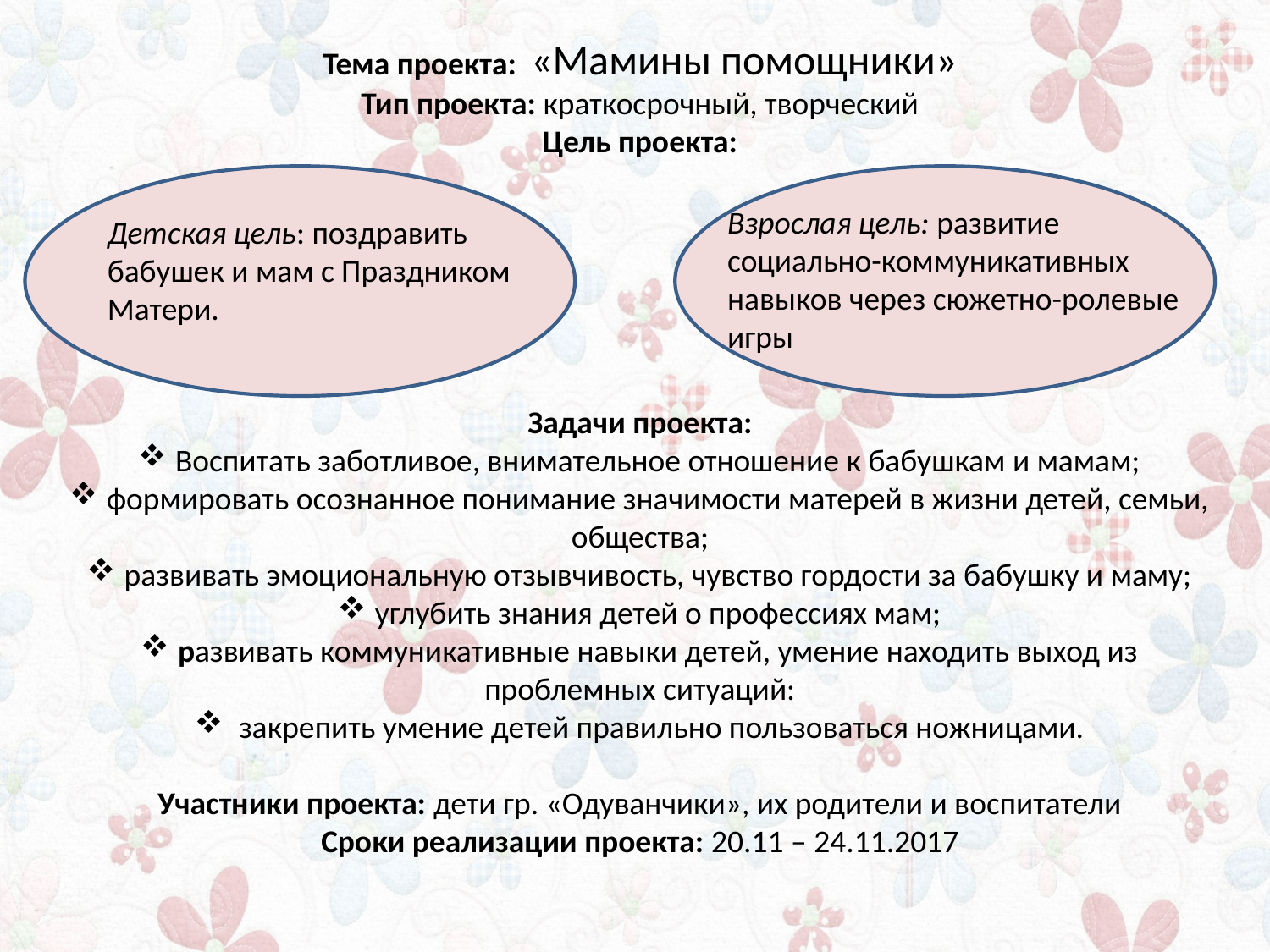

Тема проекта:  «Мамины помощники»
Тип проекта: краткосрочный, творческий
Цель проекта:

Взрослая цель: развитие социально-коммуникативных навыков через сюжетно-ролевые игры
Детская цель: поздравить бабушек и мам с Праздником Матери.
Задачи проекта:
 Воспитать заботливое, внимательное отношение к бабушкам и мамам;
 формировать осознанное понимание значимости матерей в жизни детей, семьи, общества;
 развивать эмоциональную отзывчивость, чувство гордости за бабушку и маму;
 углубить знания детей о профессиях мам;
 развивать коммуникативные навыки детей, умение находить выход из проблемных ситуаций:
  закрепить умение детей правильно пользоваться ножницами.

Участники проекта: дети гр. «Одуванчики», их родители и воспитатели
Сроки реализации проекта: 20.11 – 24.11.2017